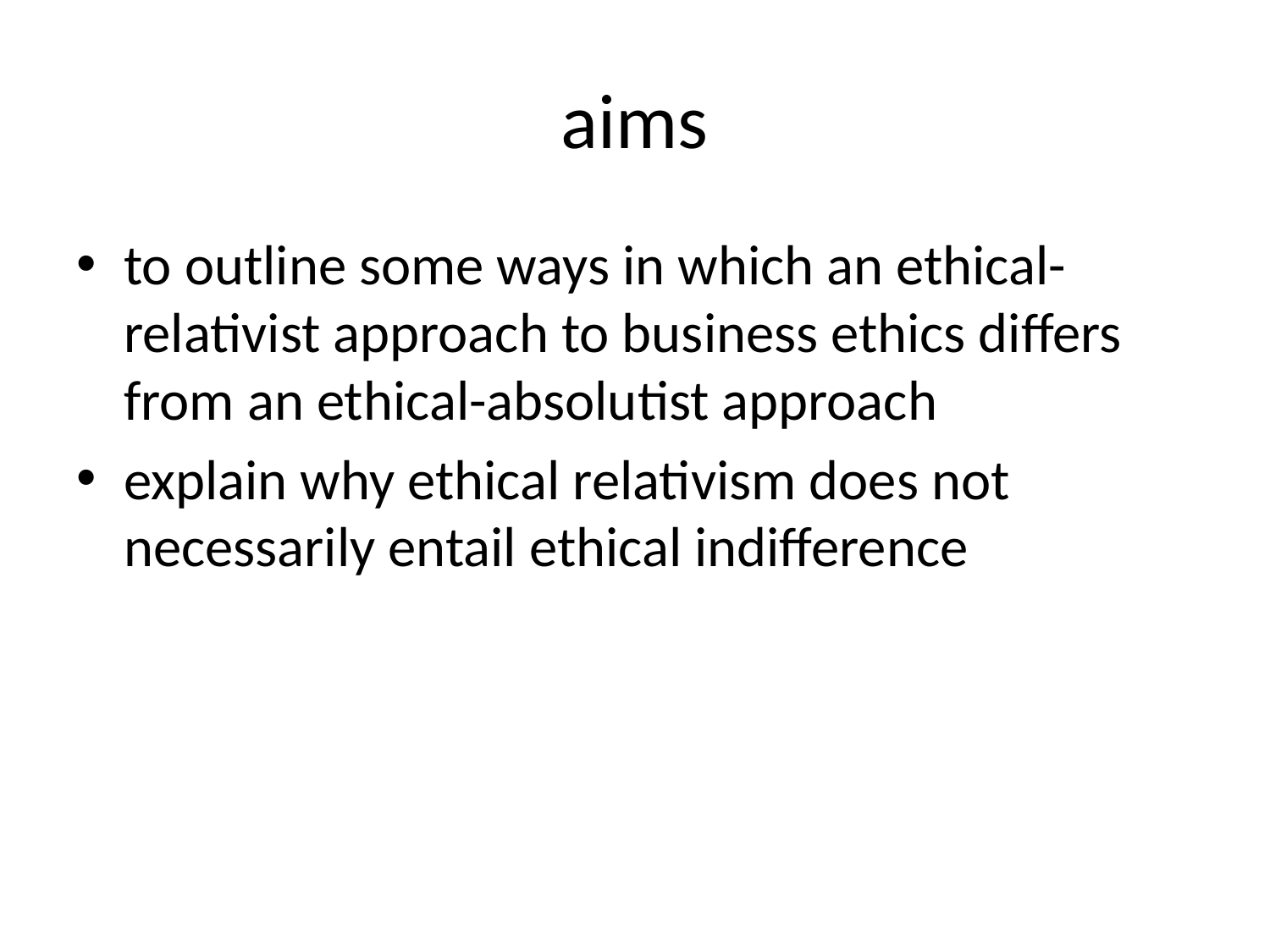

# aims
to outline some ways in which an ethical-relativist approach to business ethics differs from an ethical-absolutist approach
explain why ethical relativism does not necessarily entail ethical indifference